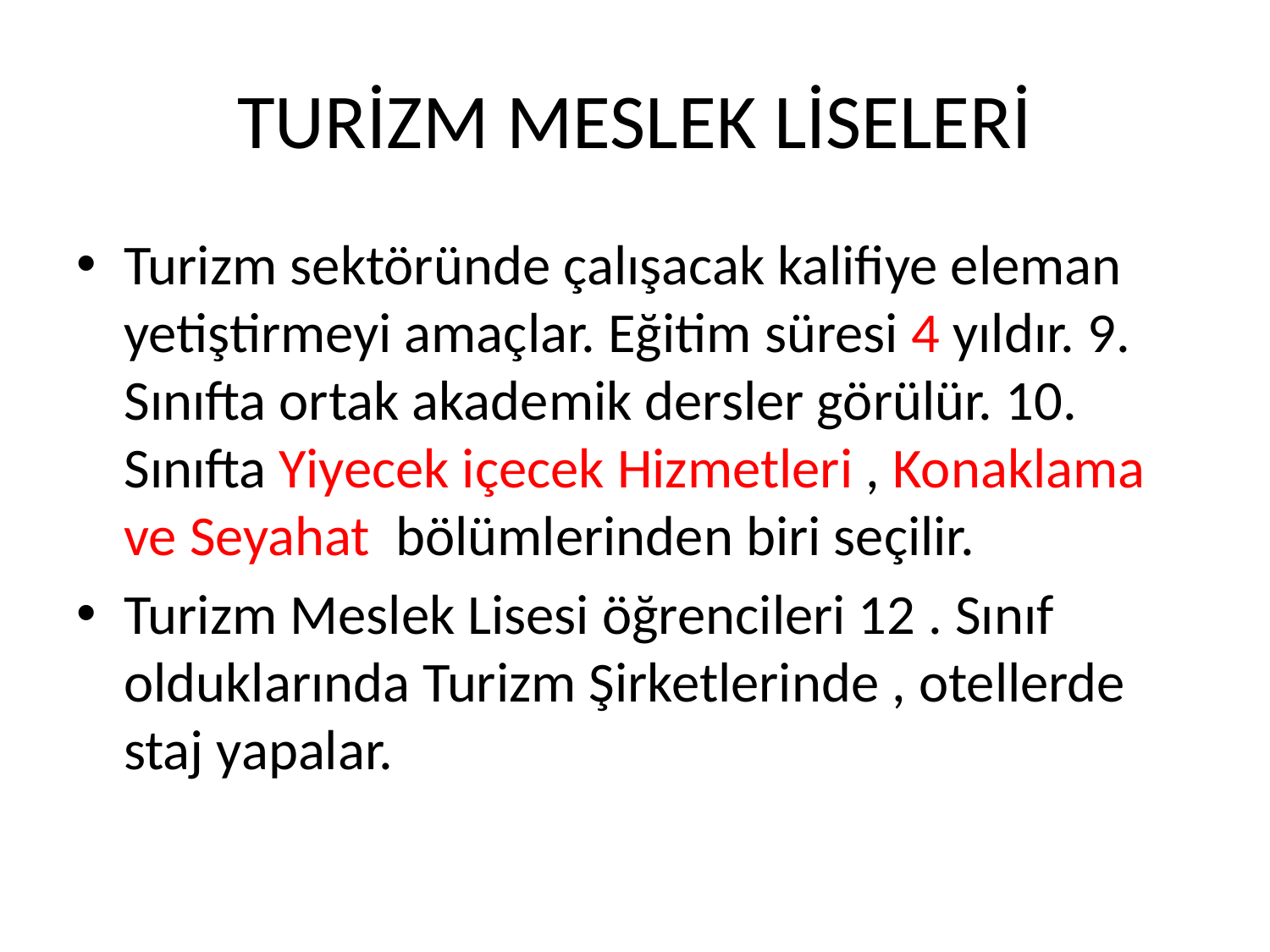

# TURİZM MESLEK LİSELERİ
Turizm sektöründe çalışacak kalifiye eleman yetiştirmeyi amaçlar. Eğitim süresi 4 yıldır. 9. Sınıfta ortak akademik dersler görülür. 10. Sınıfta Yiyecek içecek Hizmetleri , Konaklama ve Seyahat  bölümlerinden biri seçilir.
Turizm Meslek Lisesi öğrencileri 12 . Sınıf olduklarında Turizm Şirketlerinde , otellerde staj yapalar.